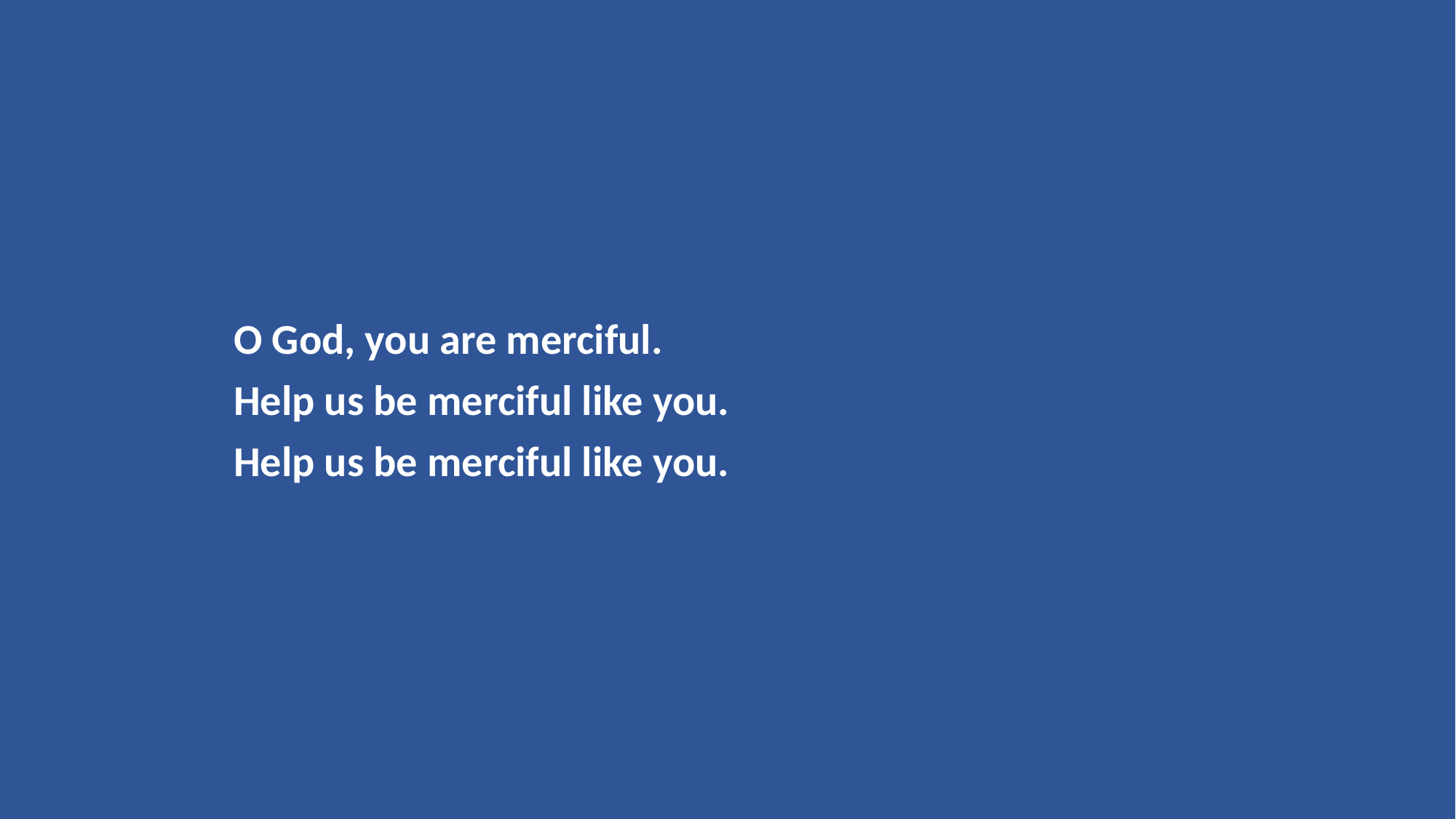

O God, you are merciful.
Help us be merciful like you.
Help us be merciful like you.